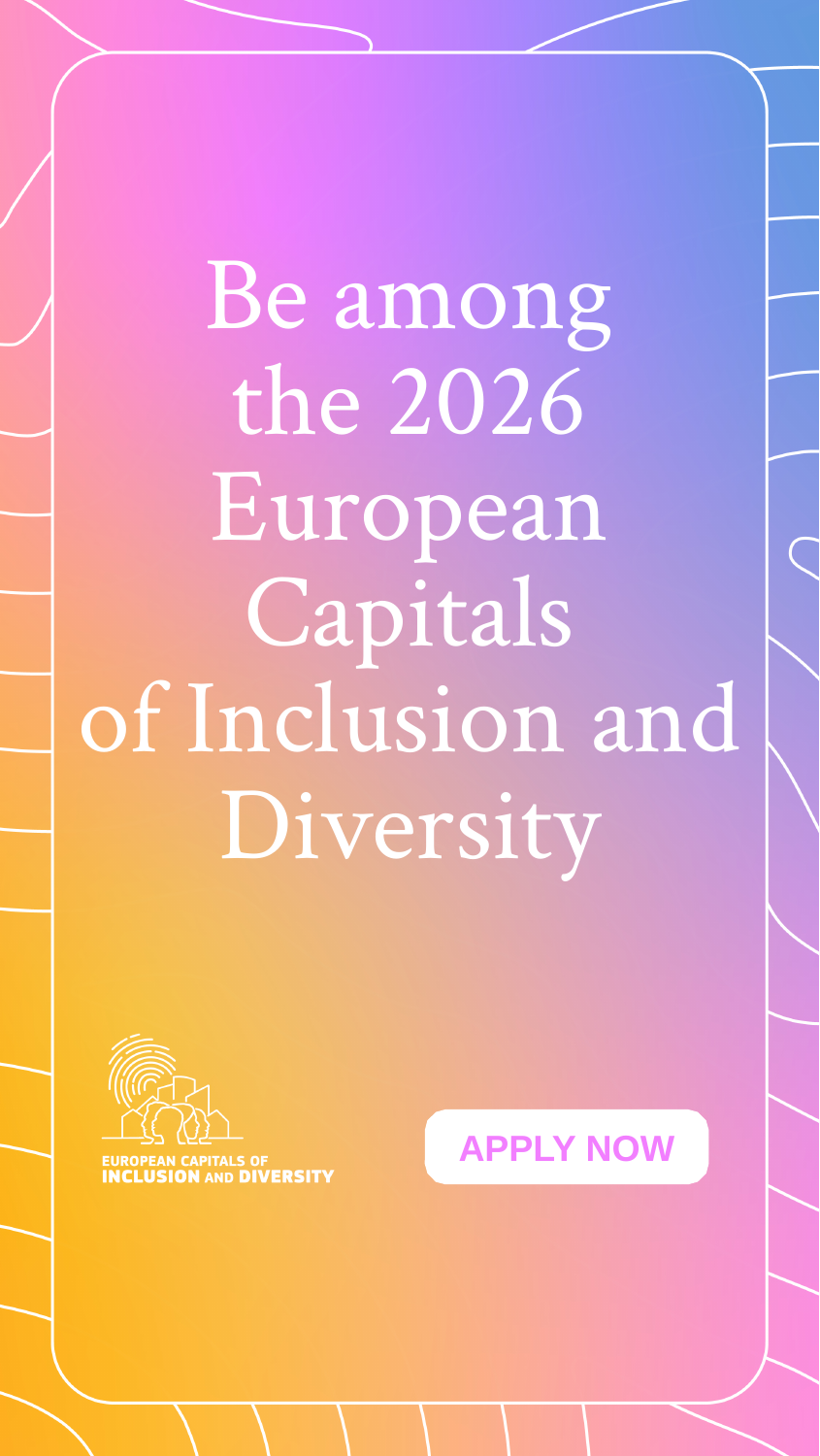

# Be among the 2026 European Capitals of Inclusion and Diversity
APPLY NOW